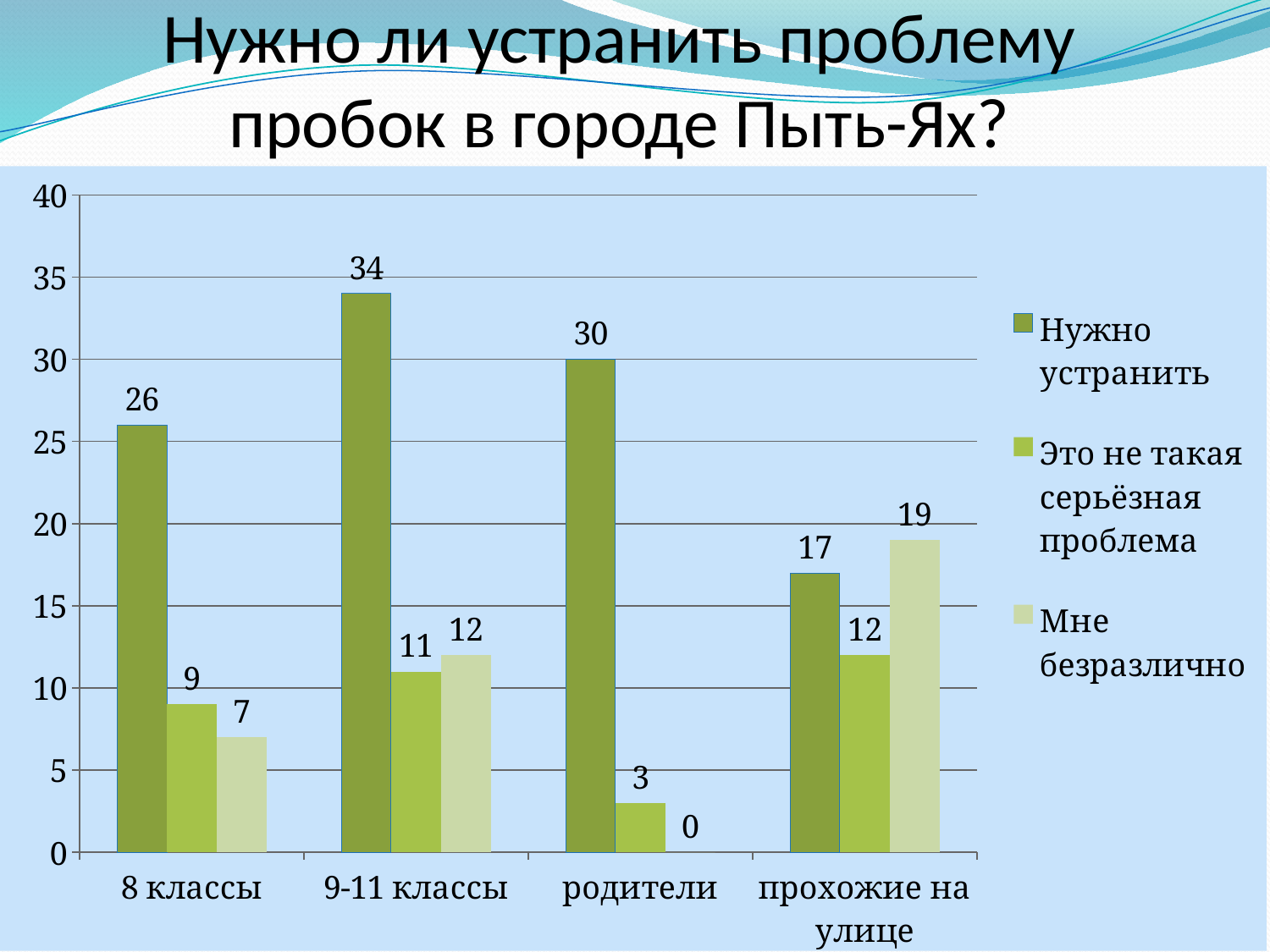

# Нужно ли устранить проблему пробок в городе Пыть-Ях?

### Chart

| Category | Нужно устранить | Это не такая серьёзная проблема | Мне безразлично |
|---|---|---|---|
| 8 классы | 26.0 | 9.0 | 7.0 |
| 9-11 классы | 34.0 | 11.0 | 12.0 |
| родители | 30.0 | 3.0 | 0.0 |
| прохожие на улице | 17.0 | 12.0 | 19.0 |